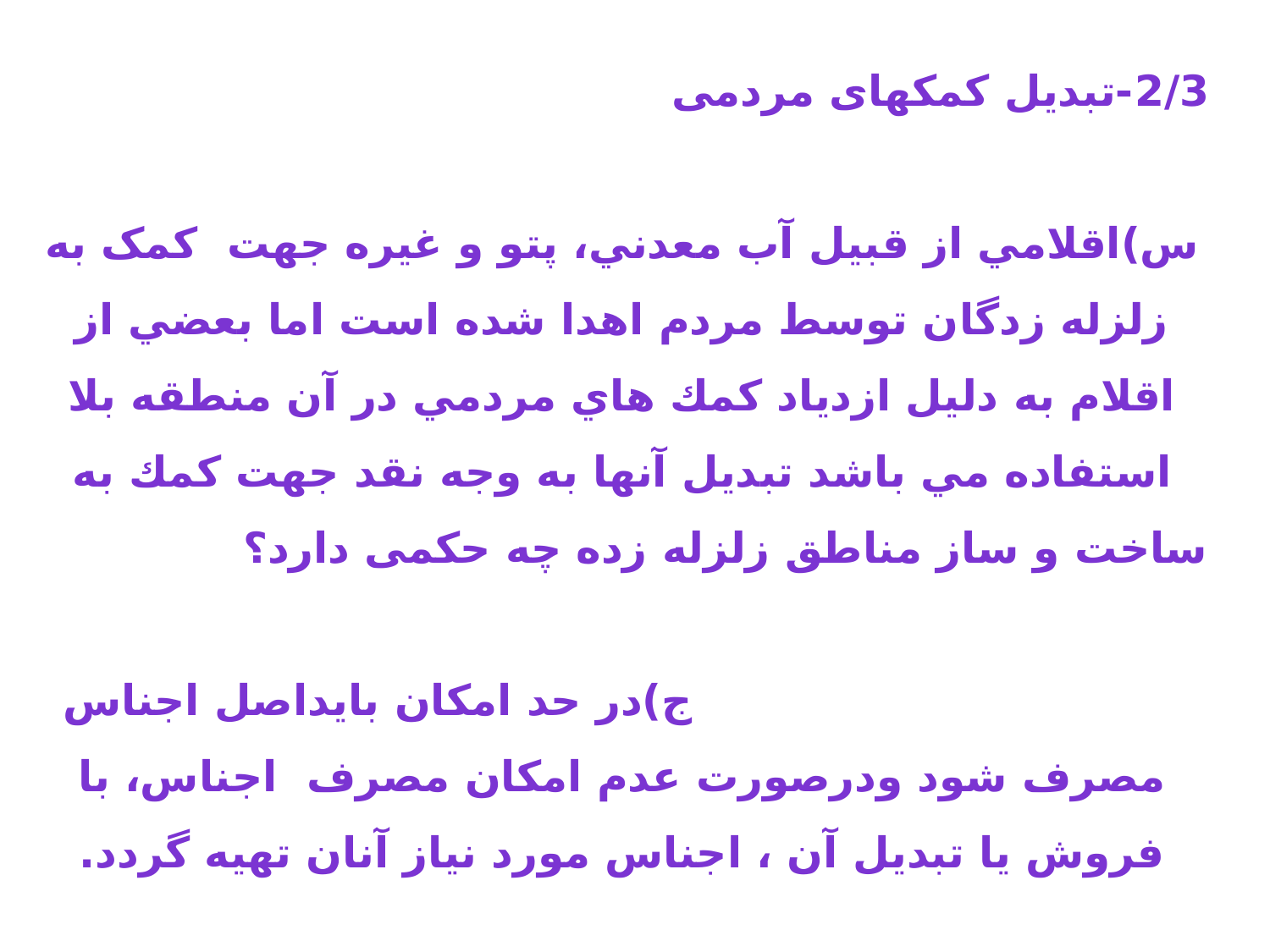

2/3-تبدیل کمکهای مردمی                                                                                                                   س)اقلامي از قبيل آب معدني، پتو و غيره جهت  کمک به زلزله زدگان توسط مردم اهدا شده است اما بعضي از اقلام به دليل ازدياد كمك هاي مردمي در آن منطقه بلا استفاده مي باشد تبديل آنها به وجه نقد جهت كمك به ساخت و ساز مناطق زلزله زده چه حکمی دارد؟                                                                                                                                ج)در حد امكان بايداصل اجناس مصرف شود ودرصورت عدم امکان مصرف  اجناس، با فروش يا تبديل آن ، اجناس مورد نياز آنان تهيه گردد.